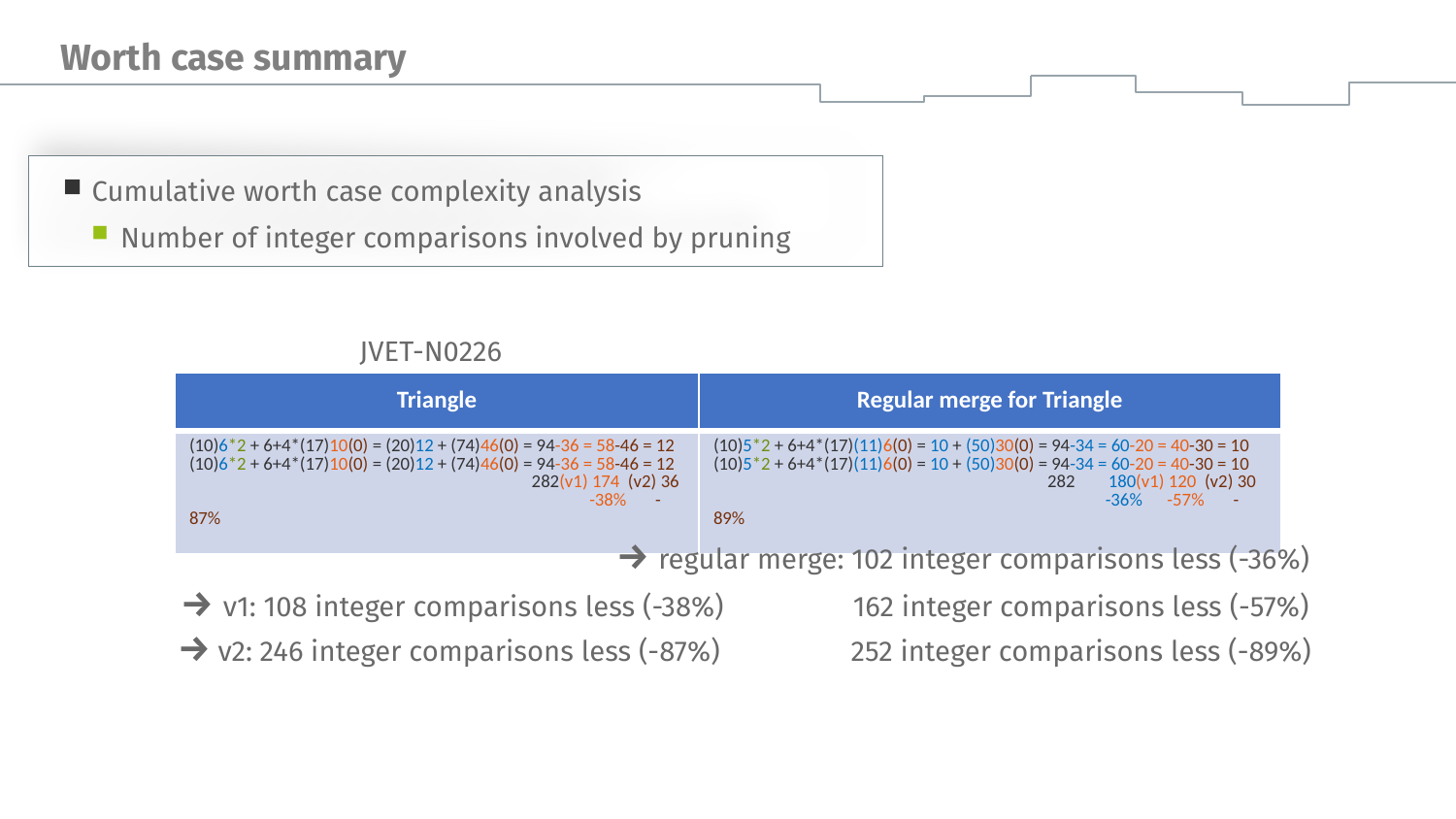

# Worth case summary
Cumulative worth case complexity analysis
Number of integer comparisons involved by pruning
JVET-N0226
| Triangle | Regular merge for Triangle |
| --- | --- |
| (10)6\*2 + 6+4\*(17)10(0) = (20)12 + (74)46(0) = 94-36 = 58-46 = 12 (10)6\*2 + 6+4\*(17)10(0) = (20)12 + (74)46(0) = 94-36 = 58-46 = 12 282(v1) 174 (v2) 36 -38% -87% | (10)5\*2 + 6+4\*(17)(11)6(0) = 10 + (50)30(0) = 94-34 = 60-20 = 40-30 = 10 (10)5\*2 + 6+4\*(17)(11)6(0) = 10 + (50)30(0) = 94-34 = 60-20 = 40-30 = 10 282 180(v1) 120 (v2) 30 -36% -57% -89% |
			→ regular merge: 102 integer comparisons less (-36%)
→ v1: 108 integer comparisons less (-38%)	            162 integer comparisons less (-57%)
→ v2: 246 integer comparisons less (-87%)	            252 integer comparisons less (-89%)